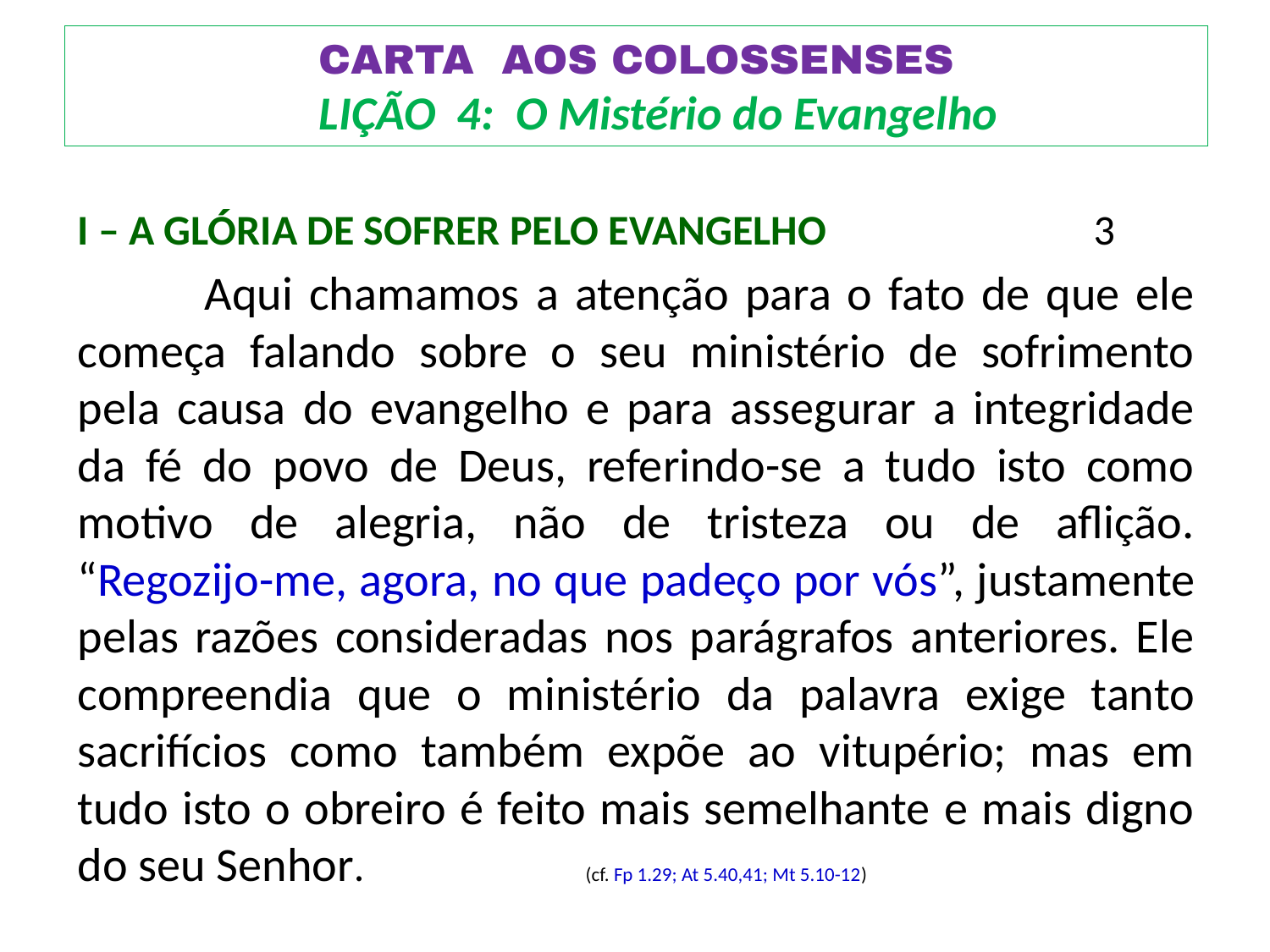

# CARTA  AOS COLOSSENSES LIÇÃO  4:  O Mistério do Evangelho
I – A GLÓRIA DE SOFRER PELO EVANGELHO			3
	Aqui chamamos a atenção para o fato de que ele começa falando sobre o seu ministério de sofrimento pela causa do evangelho e para assegurar a integridade da fé do povo de Deus, referindo-se a tudo isto como motivo de alegria, não de tristeza ou de aflição. “Regozijo-me, agora, no que padeço por vós”, justamente pelas razões consideradas nos parágrafos anteriores. Ele compreendia que o ministério da palavra exige tanto sacrifícios como também expõe ao vitupério; mas em tudo isto o obreiro é feito mais semelhante e mais digno do seu Senhor.		(cf. Fp 1.29; At 5.40,41; Mt 5.10-12)